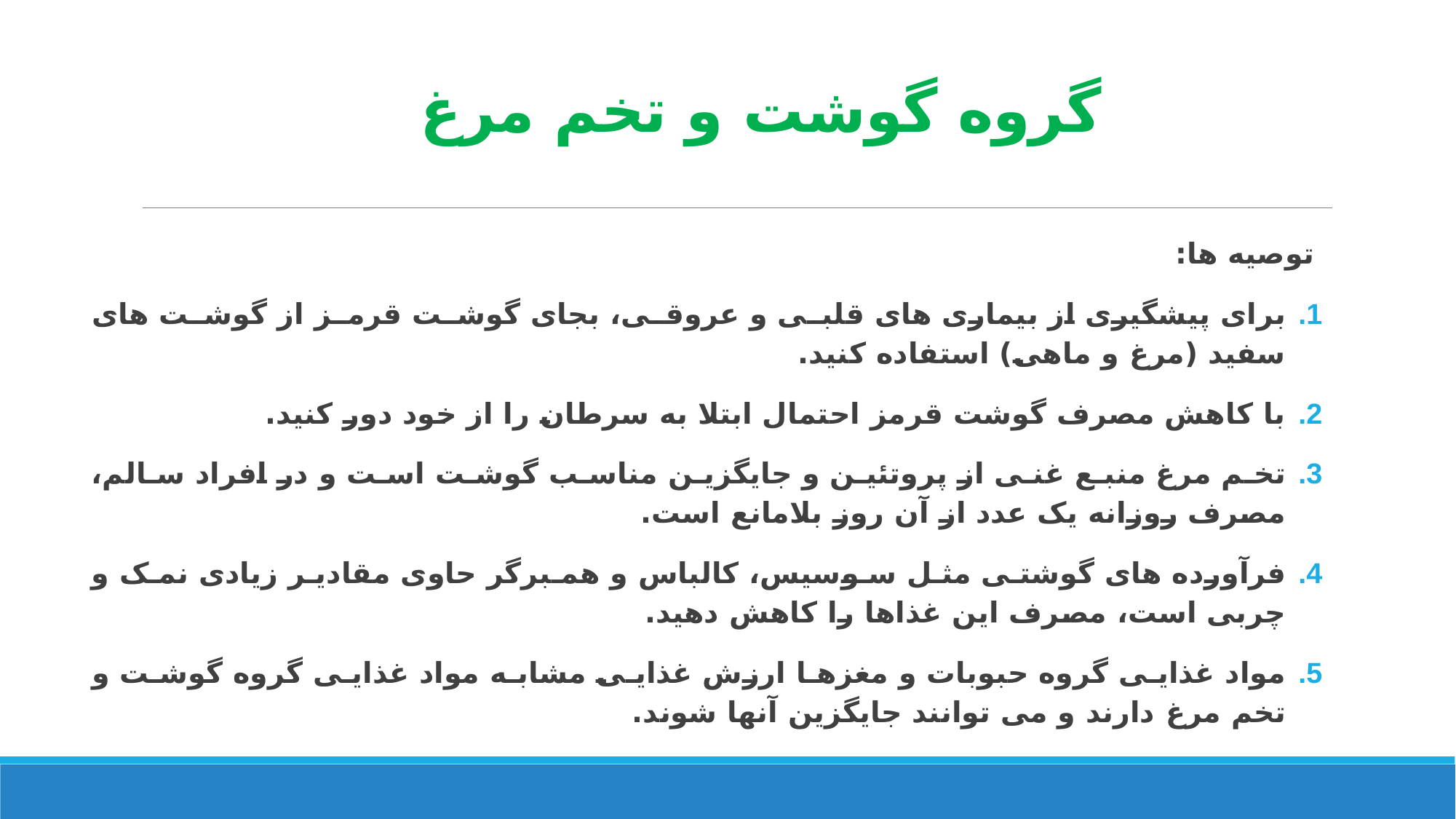

# گروه گوشت و تخم مرغ
توصیه ها:
برای پیشگیری از بیماری های قلبی و عروقی، بجای گوشت قرمز از گوشت های سفید (مرغ و ماهی) استفاده کنید.
با کاهش مصرف گوشت قرمز احتمال ابتلا به سرطان را از خود دور کنید.
تخم مرغ منبع غنی از پروتئین و جایگزین مناسب گوشت است و در افراد سالم، مصرف روزانه یک عدد از آن روز بلامانع است.
فرآورده های گوشتی مثل سوسیس، کالباس و همبرگر حاوی مقادیر زیادی نمک و چربی است، مصرف این غذاها را کاهش دهید.
مواد غذایی گروه حبوبات و مغزها ارزش غذایی مشابه مواد غذایی گروه گوشت و تخم مرغ دارند و می توانند جایگزین آنها شوند.